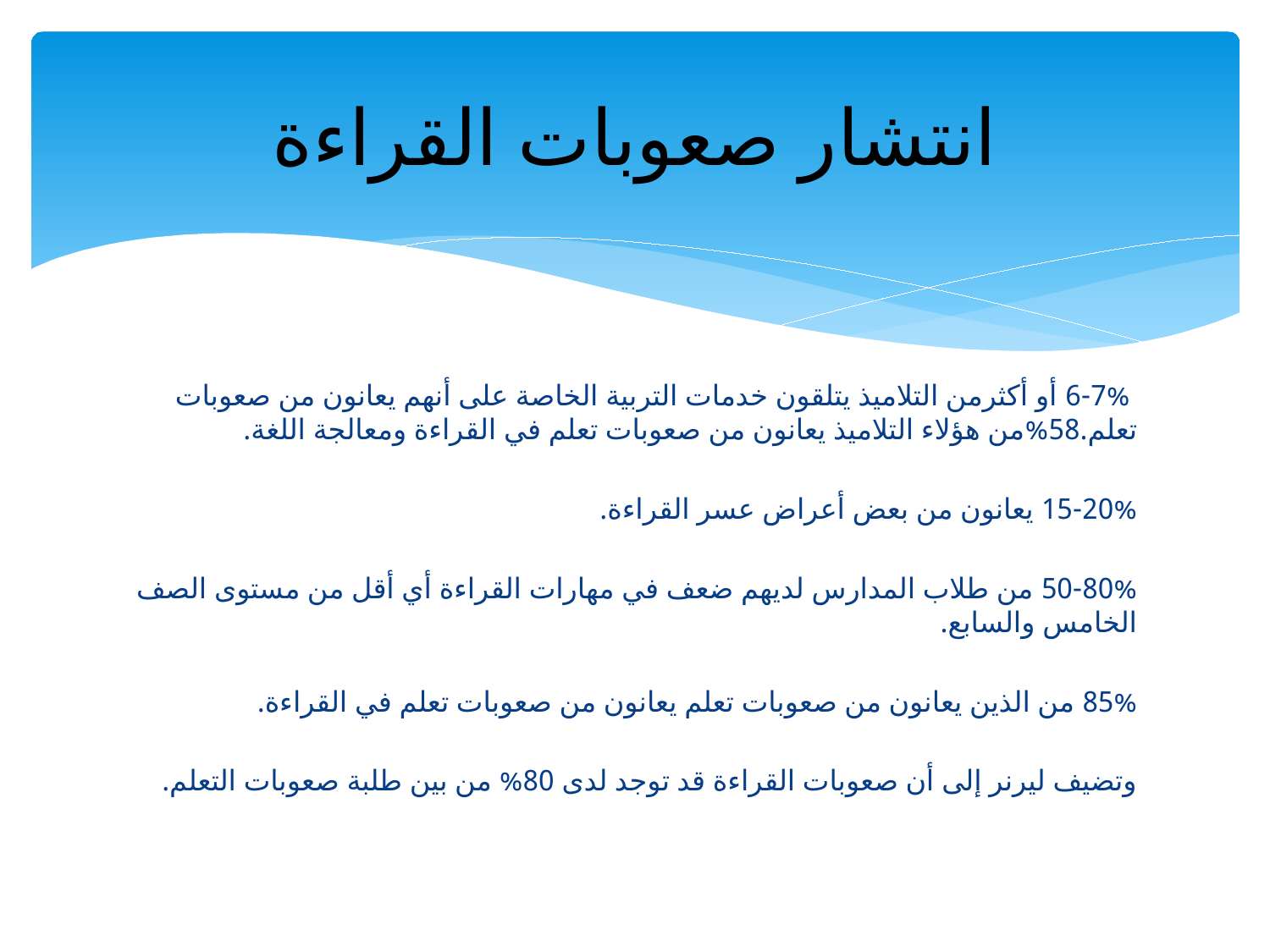

# انتشار صعوبات القراءة
 6-7% أو أكثرمن التلاميذ يتلقون خدمات التربية الخاصة على أنهم يعانون من صعوبات تعلم.58%من هؤلاء التلاميذ يعانون من صعوبات تعلم في القراءة ومعالجة اللغة.

15-20% يعانون من بعض أعراض عسر القراءة.

50-80% من طلاب المدارس لديهم ضعف في مهارات القراءة أي أقل من مستوى الصف الخامس والسابع.

85% من الذين يعانون من صعوبات تعلم يعانون من صعوبات تعلم في القراءة.

وتضيف ليرنر إلى أن صعوبات القراءة قد توجد لدى 80% من بين طلبة صعوبات التعلم.